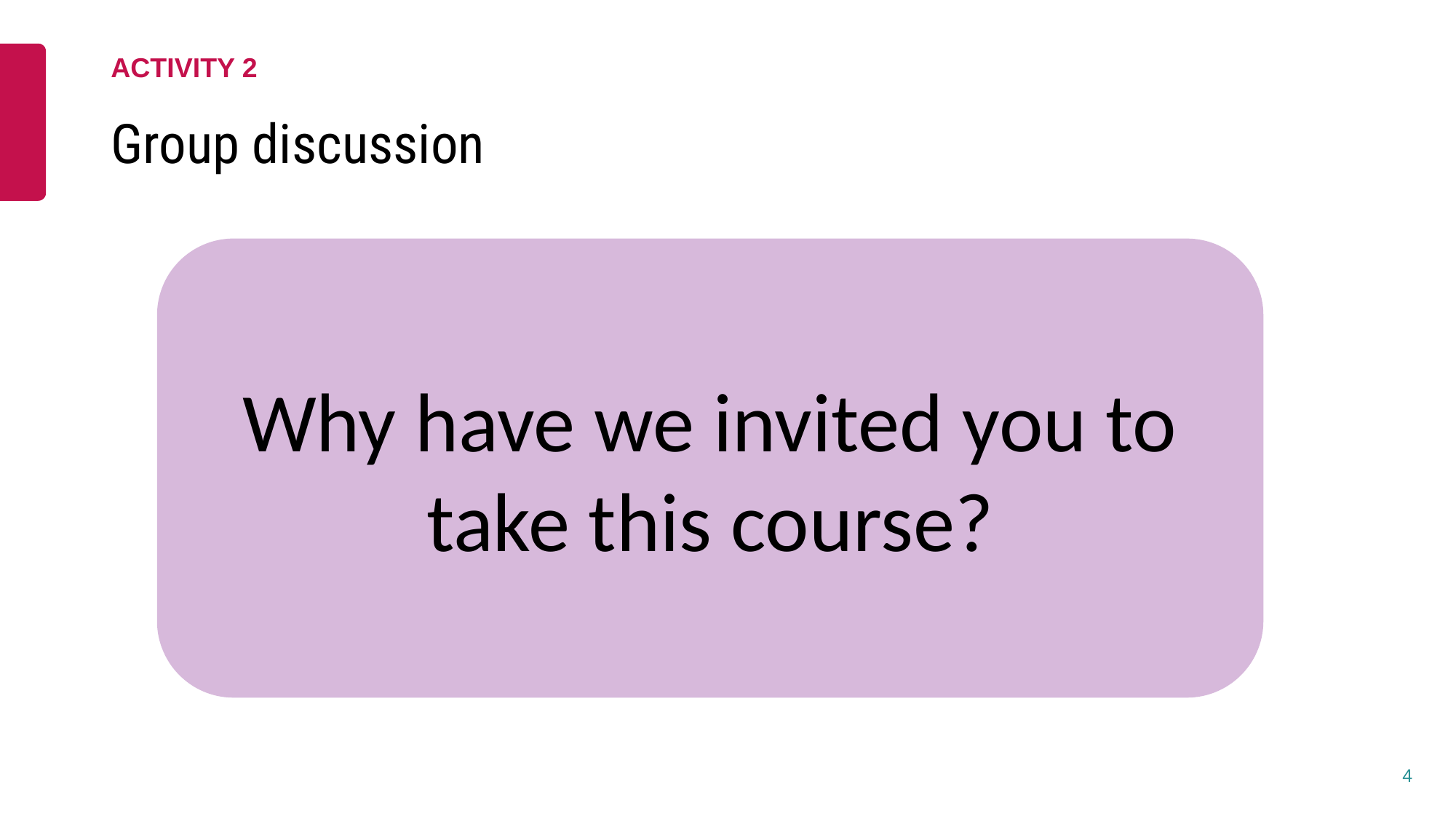

ACTIVITY 2
# Group discussion
Why have we invited you to take this course?
4